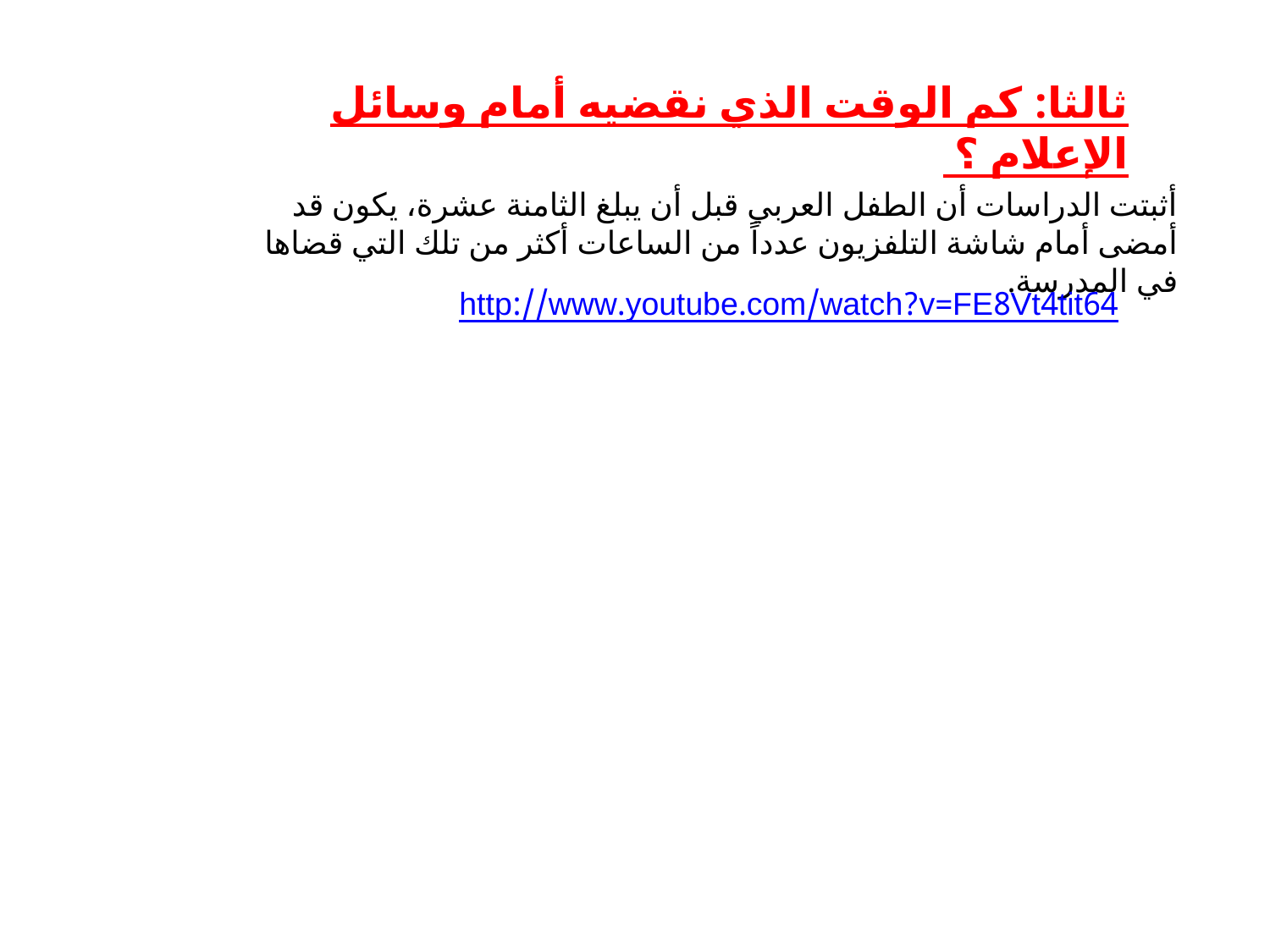

ثالثا: كم الوقت الذي نقضيه أمام وسائل الإعلام ؟
أثبتت الدراسات أن الطفل العربي قبل أن يبلغ الثامنة عشرة، يكون قد أمضى أمام شاشة التلفزيون عدداً من الساعات أكثر من تلك التي قضاها في المدرسة.
http://www.youtube.com/watch?v=FE8Vt4tit64